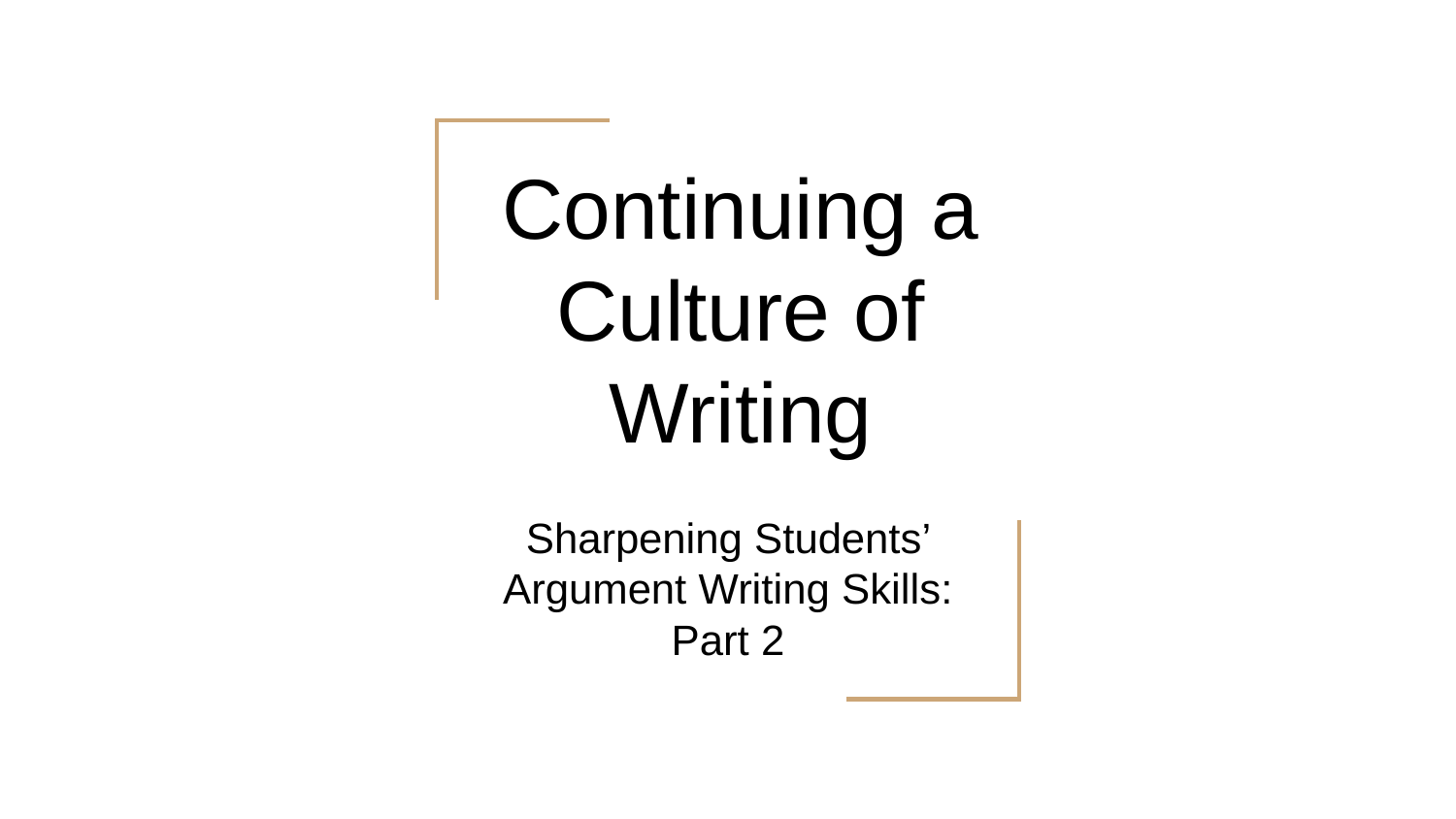

# Continuing a Culture of Writing
Sharpening Students’ Argument Writing Skills: Part 2